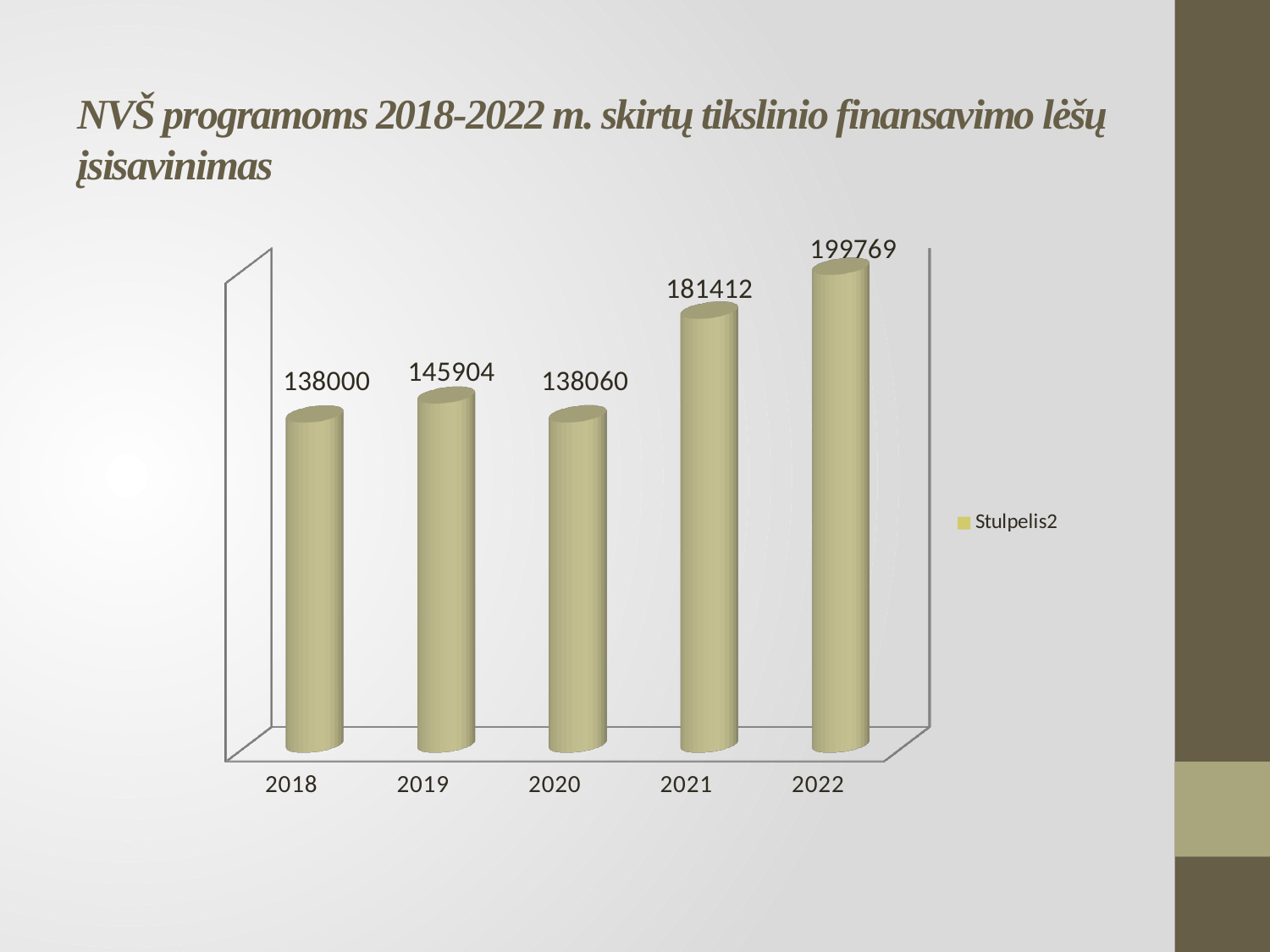

# NVŠ programoms 2018-2022 m. skirtų tikslinio finansavimo lėšų įsisavinimas

[unsupported chart]